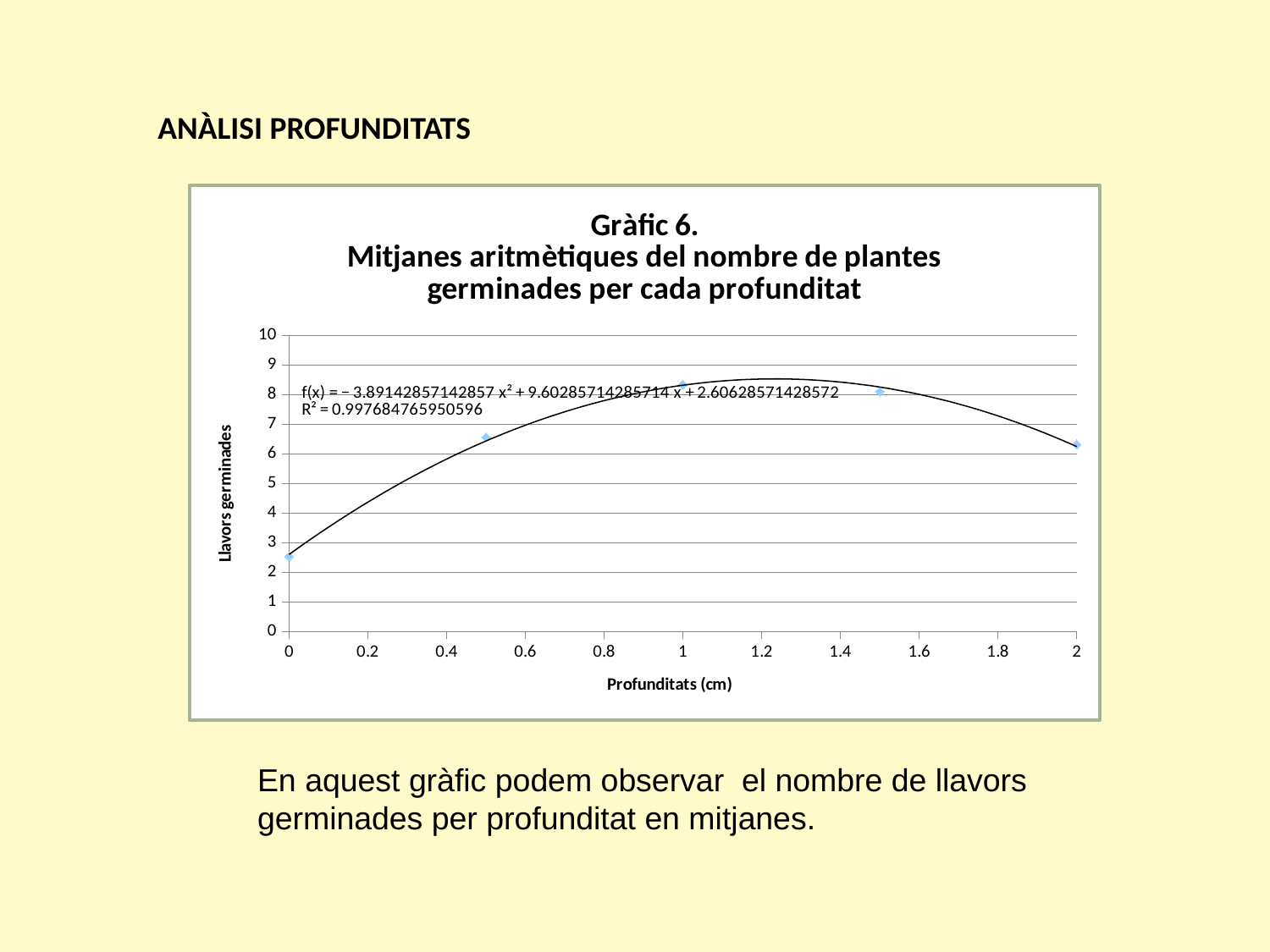

ANÀLISI PROFUNDITATS

### Chart: Gràfic 6.
Mitjanes aritmètiques del nombre de plantes germinades per cada profunditat

| Category |  |
|---|---|
En aquest gràfic podem observar  el nombre de llavors germinades per profunditat en mitjanes.